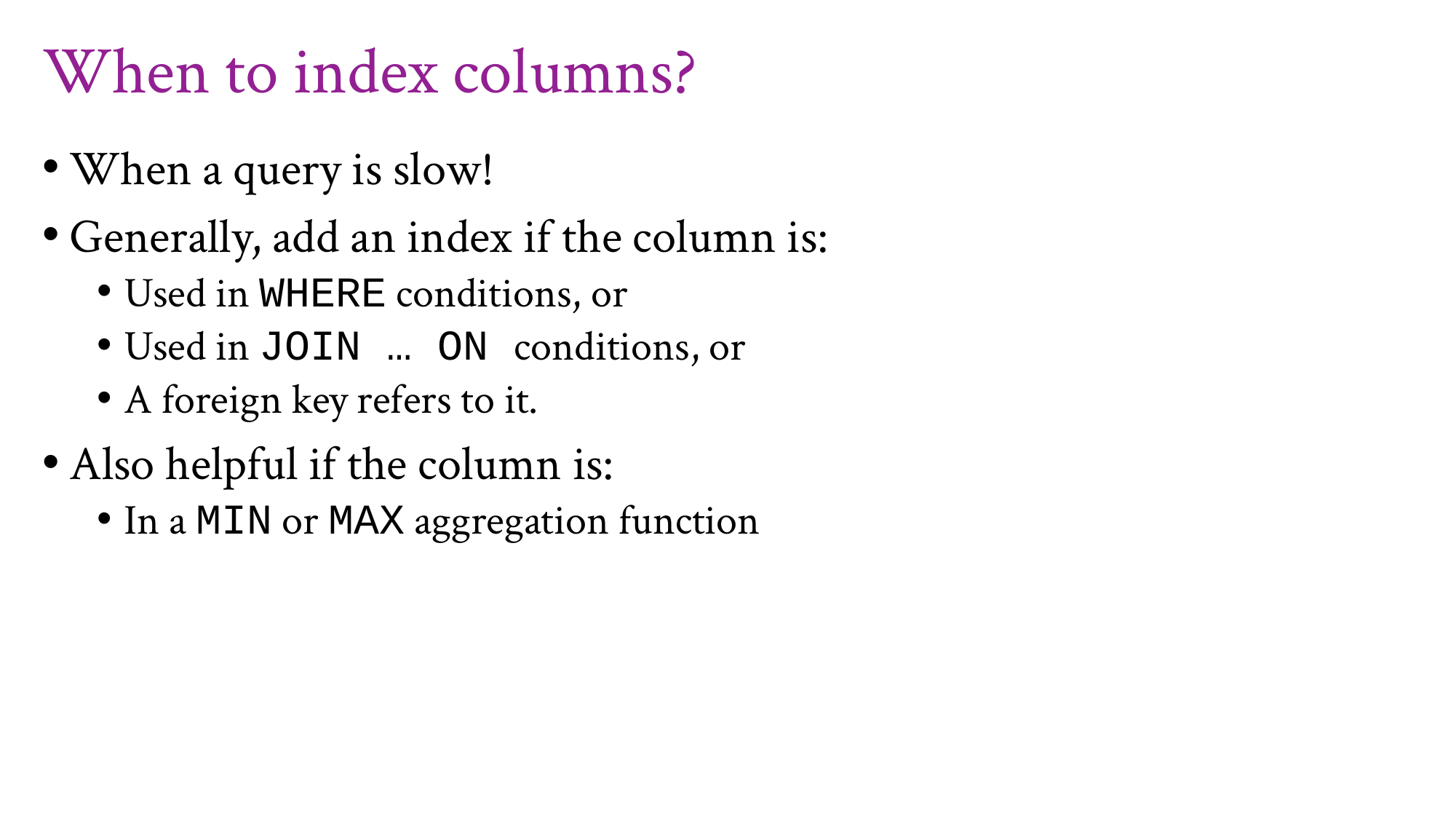

# When to index columns?
When a query is slow!
Generally, add an index if the column is:
Used in WHERE conditions, or
Used in JOIN … ON conditions, or
A foreign key refers to it.
Also helpful if the column is:
In a MIN or MAX aggregation function